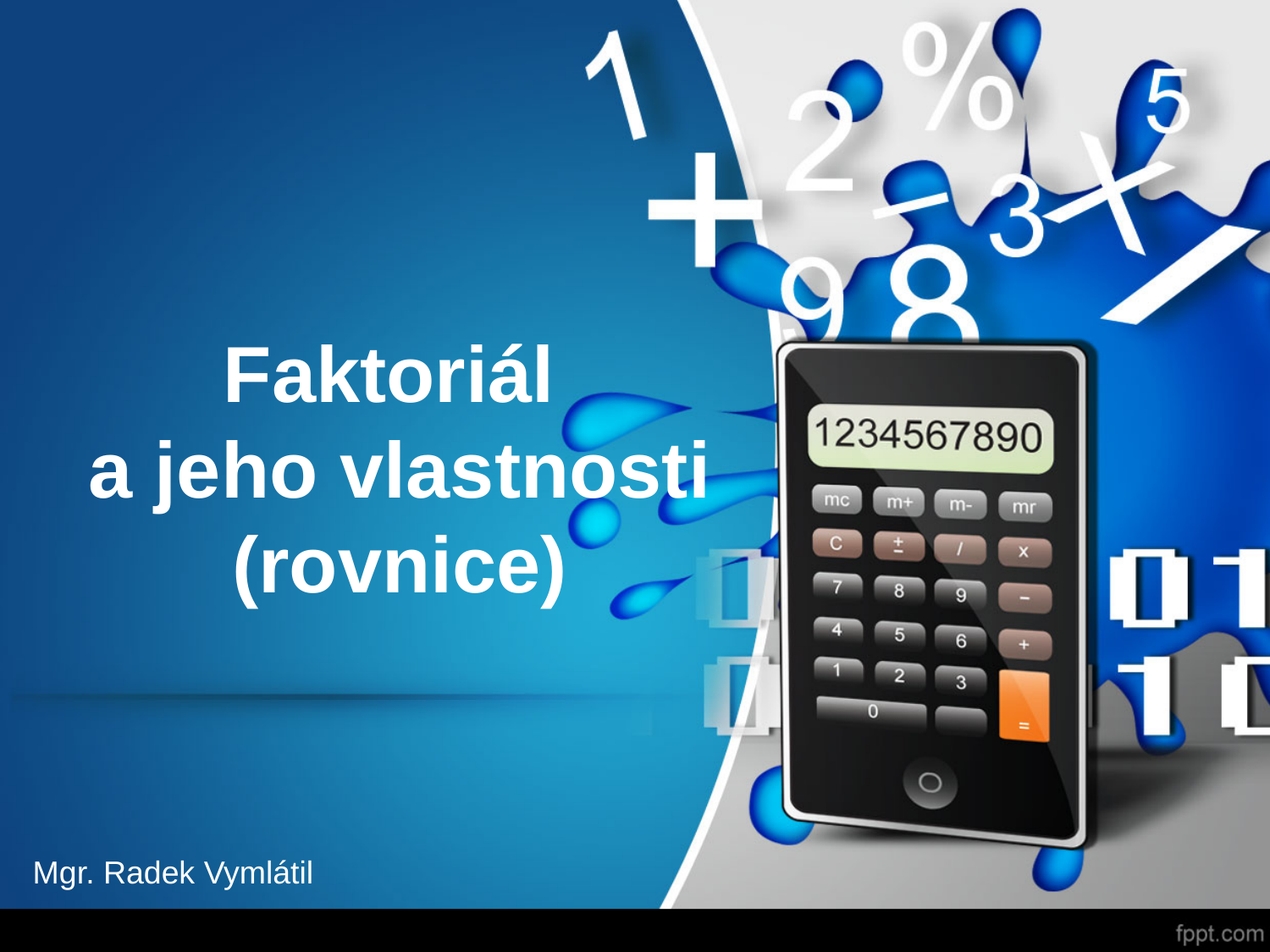

# Faktoriál a jeho vlastnosti (rovnice)
Mgr. Radek Vymlátil